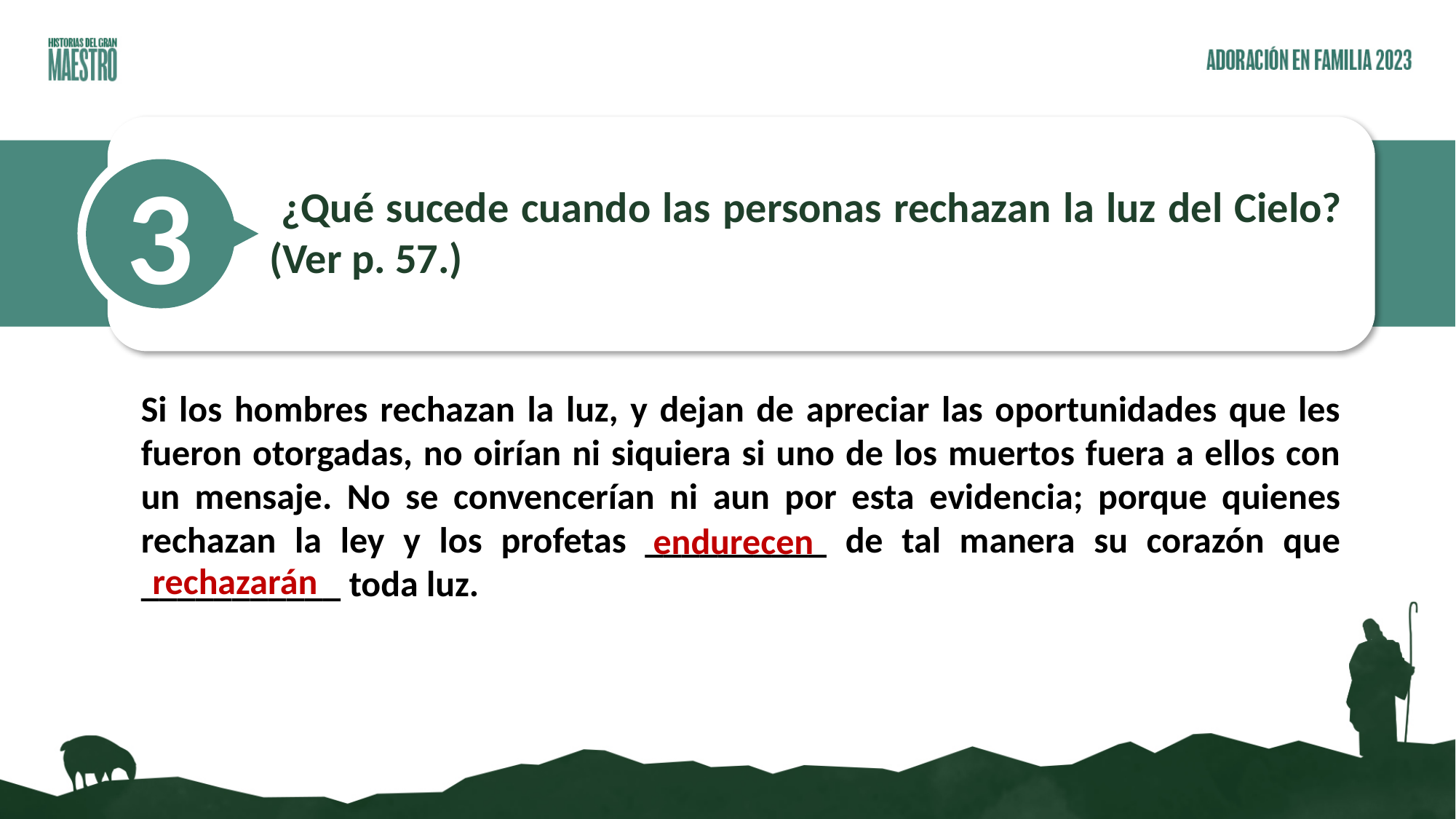

3
 ¿Qué sucede cuando las personas rechazan la luz del Cielo? (Ver p. 57.)
Si los hombres rechazan la luz, y dejan de apreciar las oportunidades que les fueron otorgadas, no oirían ni siquiera si uno de los muertos fuera a ellos con un mensaje. No se convencerían ni aun por esta evidencia; porque quienes rechazan la ley y los profetas __________ de tal manera su corazón que ___________ toda luz.
endurecen
rechazarán